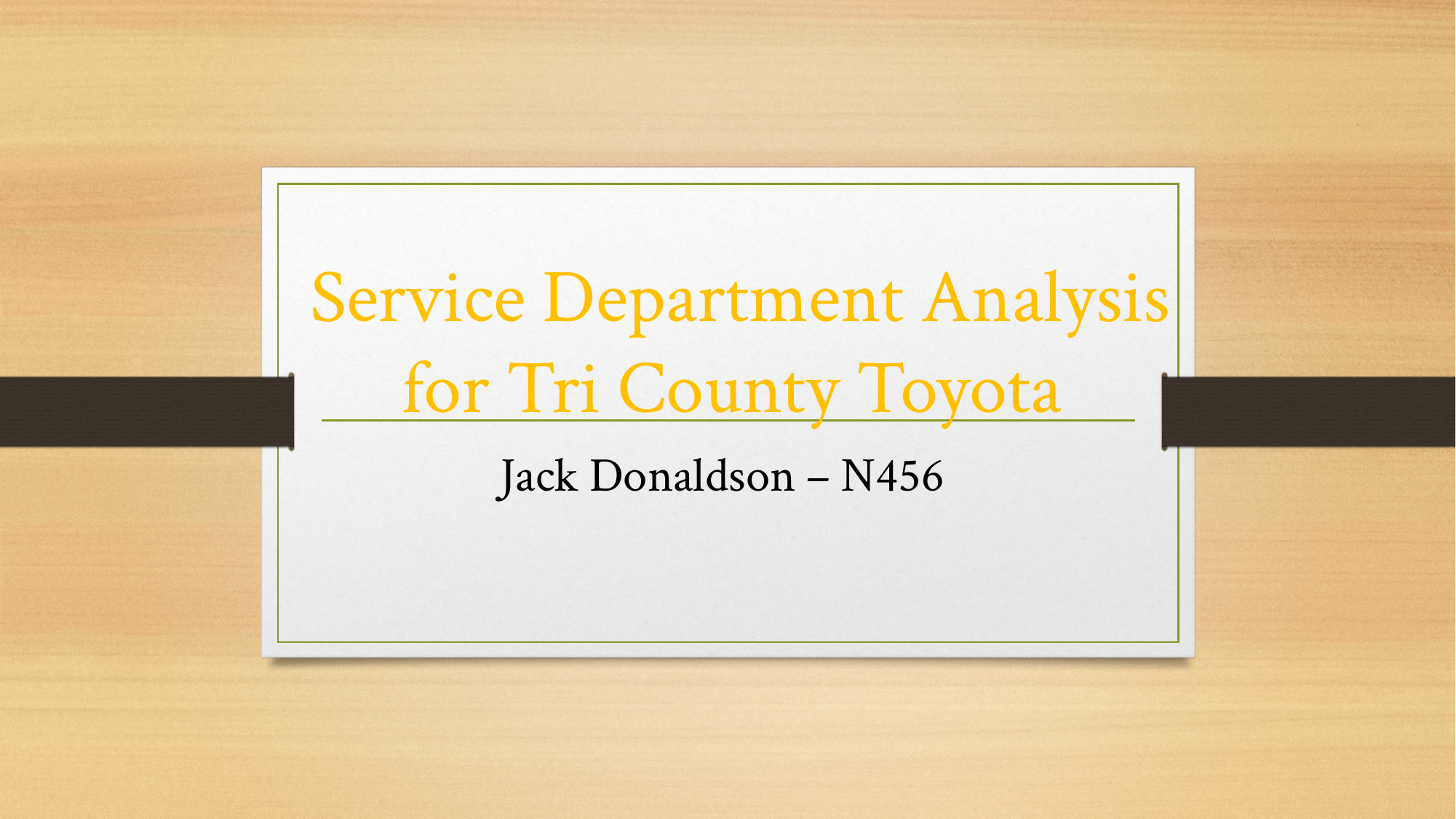

# Service Department Analysis for Tri County Toyota
Jack Donaldson – N456